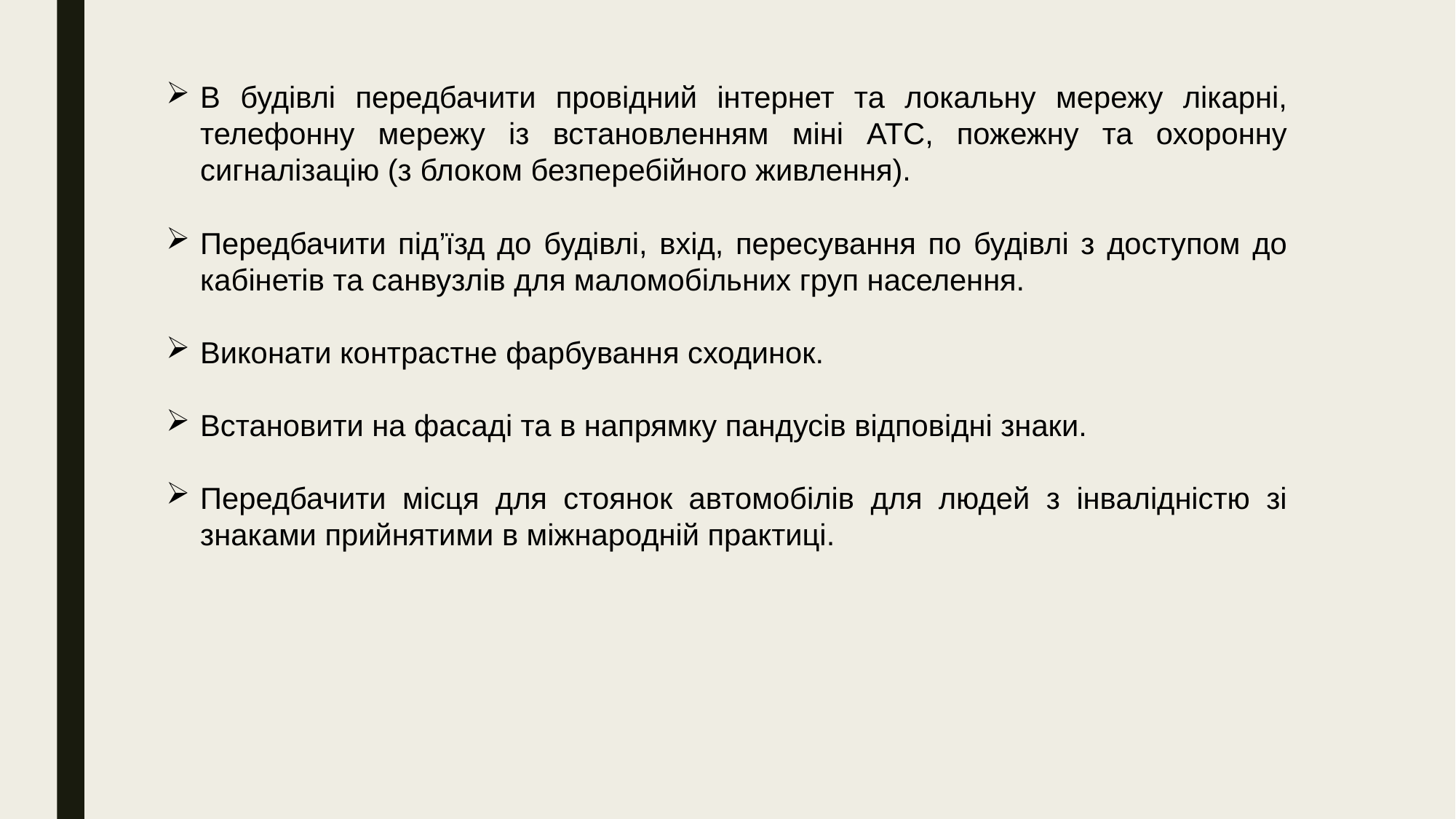

В будівлі передбачити провідний інтернет та локальну мережу лікарні, телефонну мережу із встановленням міні АТС, пожежну та охоронну сигналізацію (з блоком безперебійного живлення).

Передбачити під’їзд до будівлі, вхід, пересування по будівлі з доступом до кабінетів та санвузлів для маломобільних груп населення.

Виконати контрастне фарбування сходинок.

Встановити на фасаді та в напрямку пандусів відповідні знаки.

Передбачити місця для стоянок автомобілів для людей з інвалідністю зі знаками прийнятими в міжнародній практиці.